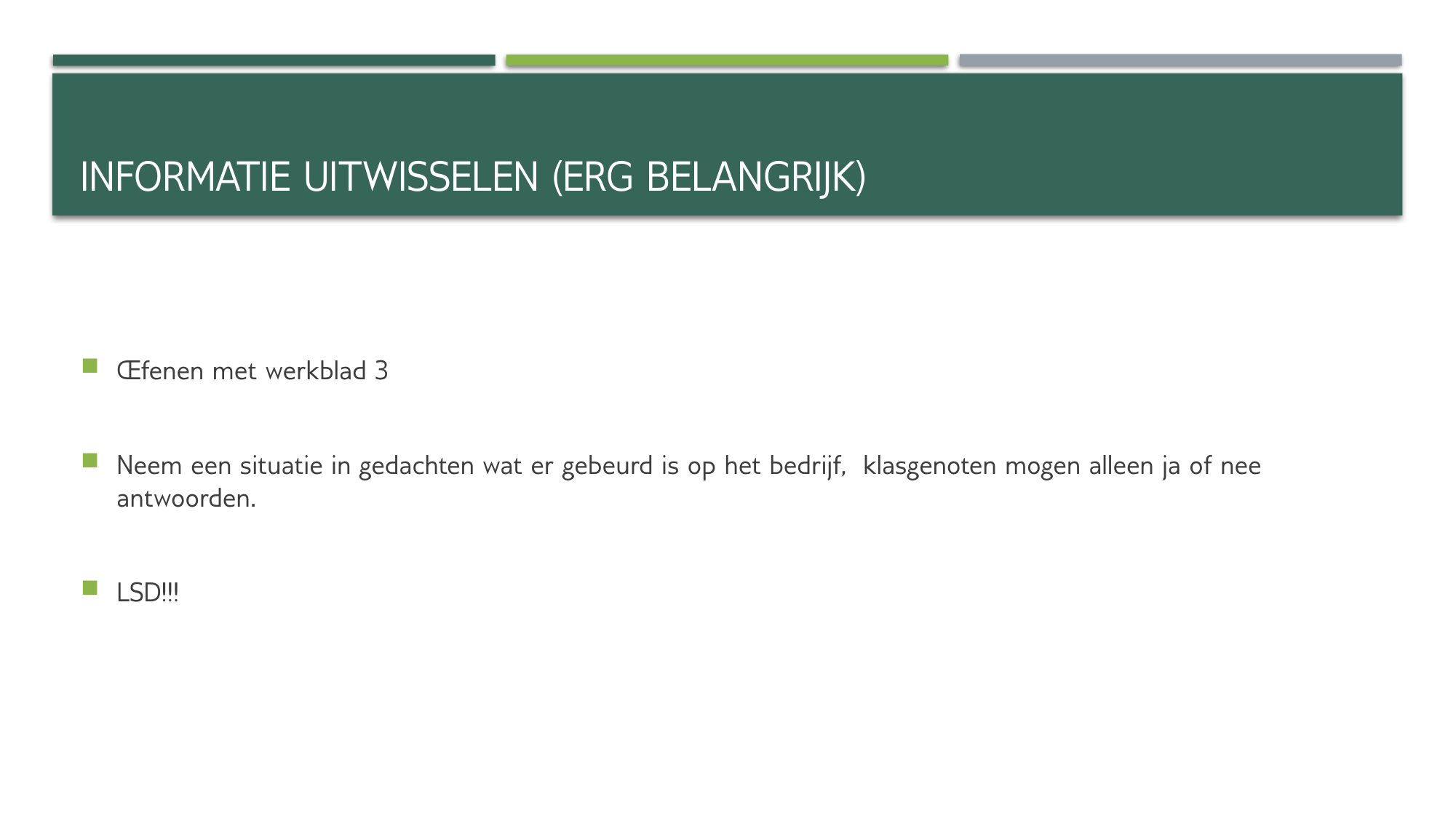

# Informatie uitwisselen (erg belangrijk)
Oefenen met werkblad 3

Neem een situatie in gedachten wat er gebeurd is op het bedrijf,  klasgenoten mogen alleen ja of nee antwoorden.

LSD!!!